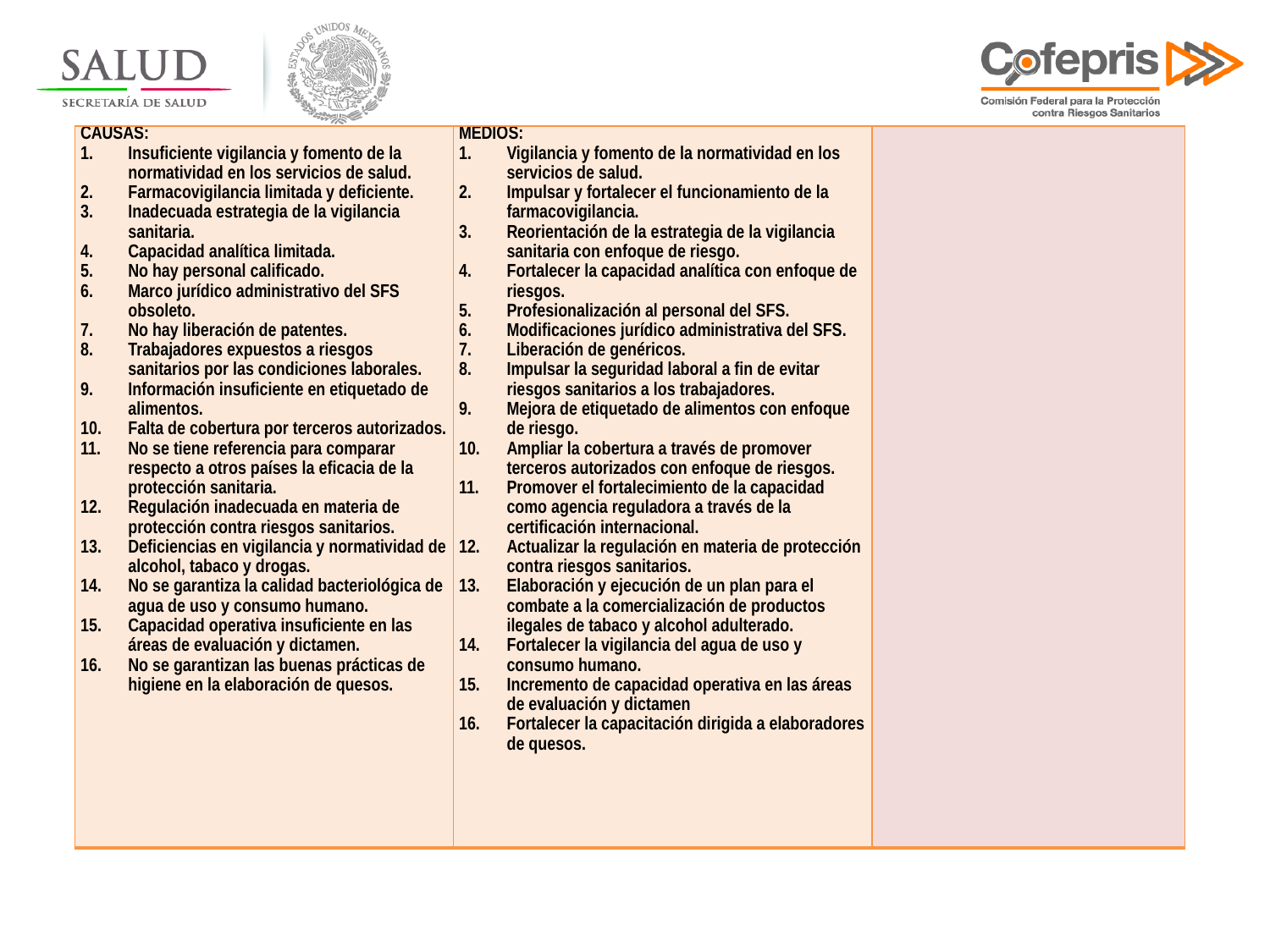

| CAUSAS: Insuficiente vigilancia y fomento de la normatividad en los servicios de salud. Farmacovigilancia limitada y deficiente. Inadecuada estrategia de la vigilancia sanitaria. Capacidad analítica limitada. No hay personal calificado. Marco jurídico administrativo del SFS obsoleto. No hay liberación de patentes. Trabajadores expuestos a riesgos sanitarios por las condiciones laborales. Información insuficiente en etiquetado de alimentos. Falta de cobertura por terceros autorizados. No se tiene referencia para comparar respecto a otros países la eficacia de la protección sanitaria. Regulación inadecuada en materia de protección contra riesgos sanitarios. Deficiencias en vigilancia y normatividad de alcohol, tabaco y drogas. No se garantiza la calidad bacteriológica de agua de uso y consumo humano. Capacidad operativa insuficiente en las áreas de evaluación y dictamen. No se garantizan las buenas prácticas de higiene en la elaboración de quesos. | MEDIOS: Vigilancia y fomento de la normatividad en los servicios de salud. Impulsar y fortalecer el funcionamiento de la farmacovigilancia. Reorientación de la estrategia de la vigilancia sanitaria con enfoque de riesgo. Fortalecer la capacidad analítica con enfoque de riesgos. Profesionalización al personal del SFS. Modificaciones jurídico administrativa del SFS. Liberación de genéricos. Impulsar la seguridad laboral a fin de evitar riesgos sanitarios a los trabajadores. Mejora de etiquetado de alimentos con enfoque de riesgo. Ampliar la cobertura a través de promover terceros autorizados con enfoque de riesgos. Promover el fortalecimiento de la capacidad como agencia reguladora a través de la certificación internacional. Actualizar la regulación en materia de protección contra riesgos sanitarios. Elaboración y ejecución de un plan para el combate a la comercialización de productos ilegales de tabaco y alcohol adulterado. Fortalecer la vigilancia del agua de uso y consumo humano. Incremento de capacidad operativa en las áreas de evaluación y dictamen Fortalecer la capacitación dirigida a elaboradores de quesos. |  |
| --- | --- | --- |